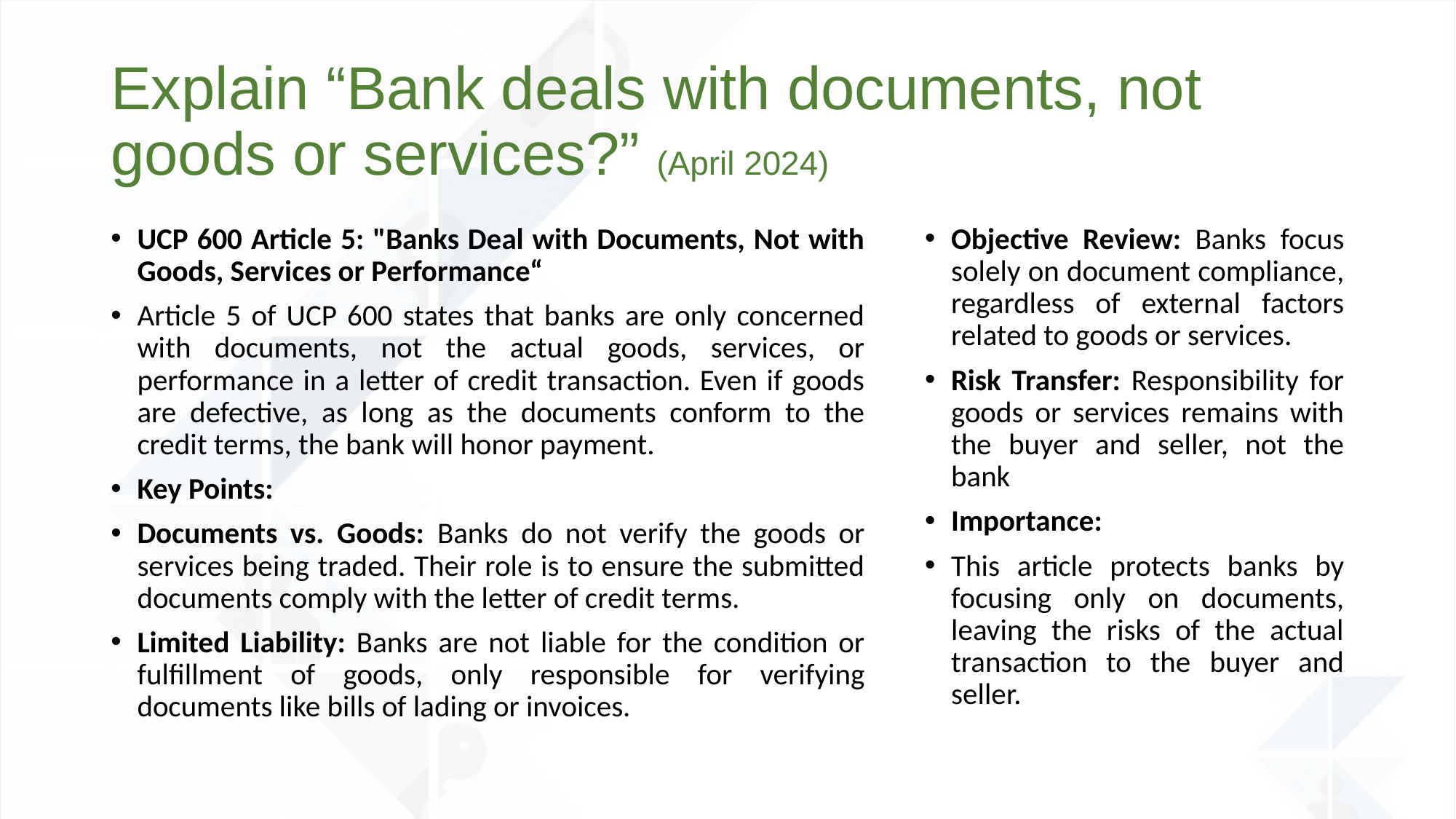

# Explain “Bank deals with documents, not goods or services?” (April 2024)
UCP 600 Article 5: "Banks Deal with Documents, Not with Goods, Services or Performance“
Article 5 of UCP 600 states that banks are only concerned with documents, not the actual goods, services, or performance in a letter of credit transaction. Even if goods are defective, as long as the documents conform to the credit terms, the bank will honor payment.
Key Points:
Documents vs. Goods: Banks do not verify the goods or services being traded. Their role is to ensure the submitted documents comply with the letter of credit terms.
Limited Liability: Banks are not liable for the condition or fulfillment of goods, only responsible for verifying documents like bills of lading or invoices.
Objective Review: Banks focus solely on document compliance, regardless of external factors related to goods or services.
Risk Transfer: Responsibility for goods or services remains with the buyer and seller, not the bank
Importance:
This article protects banks by focusing only on documents, leaving the risks of the actual transaction to the buyer and seller.